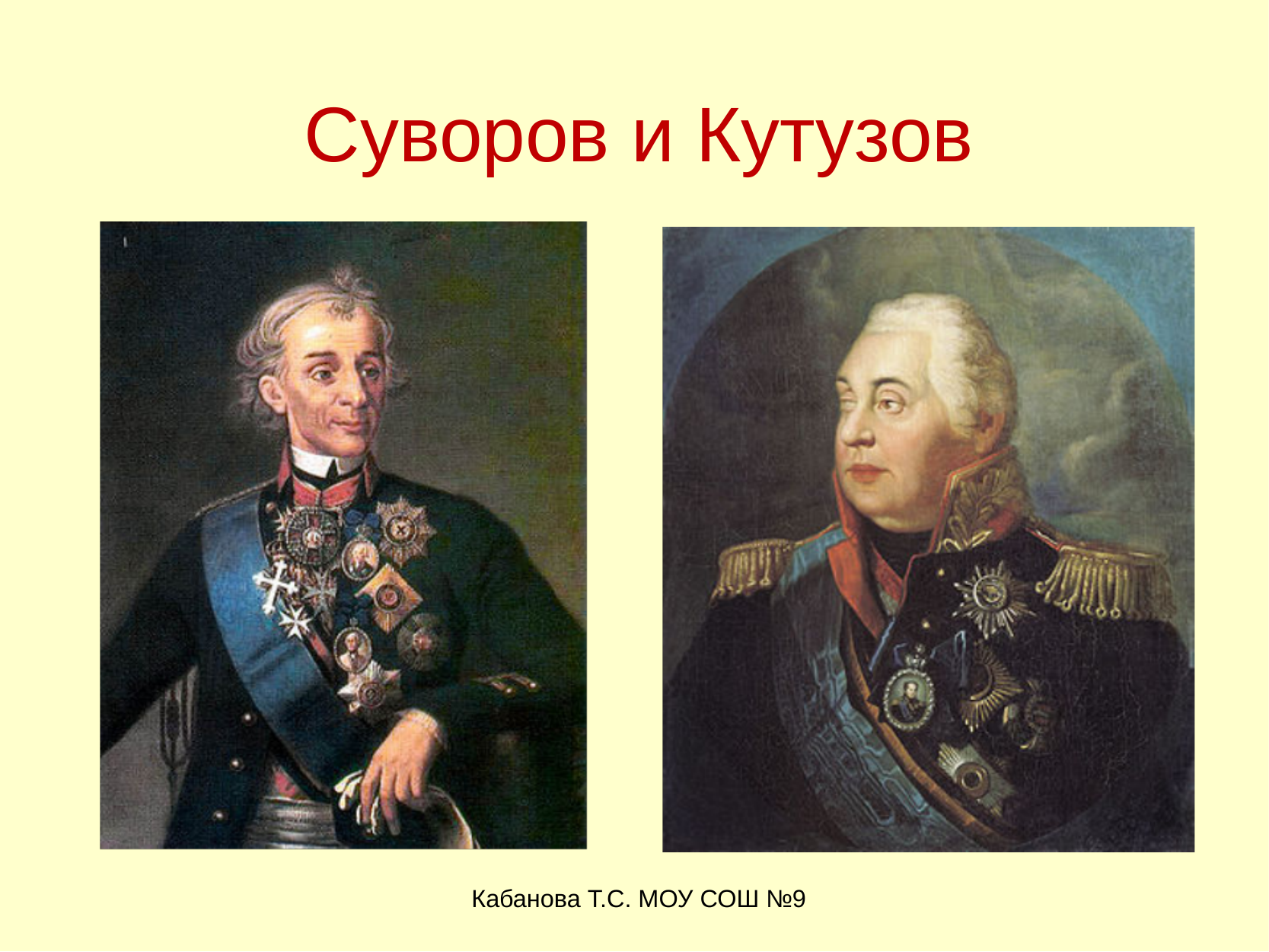

# Суворов и Кутузов

Кабанова Т.С. МОУ СОШ №9